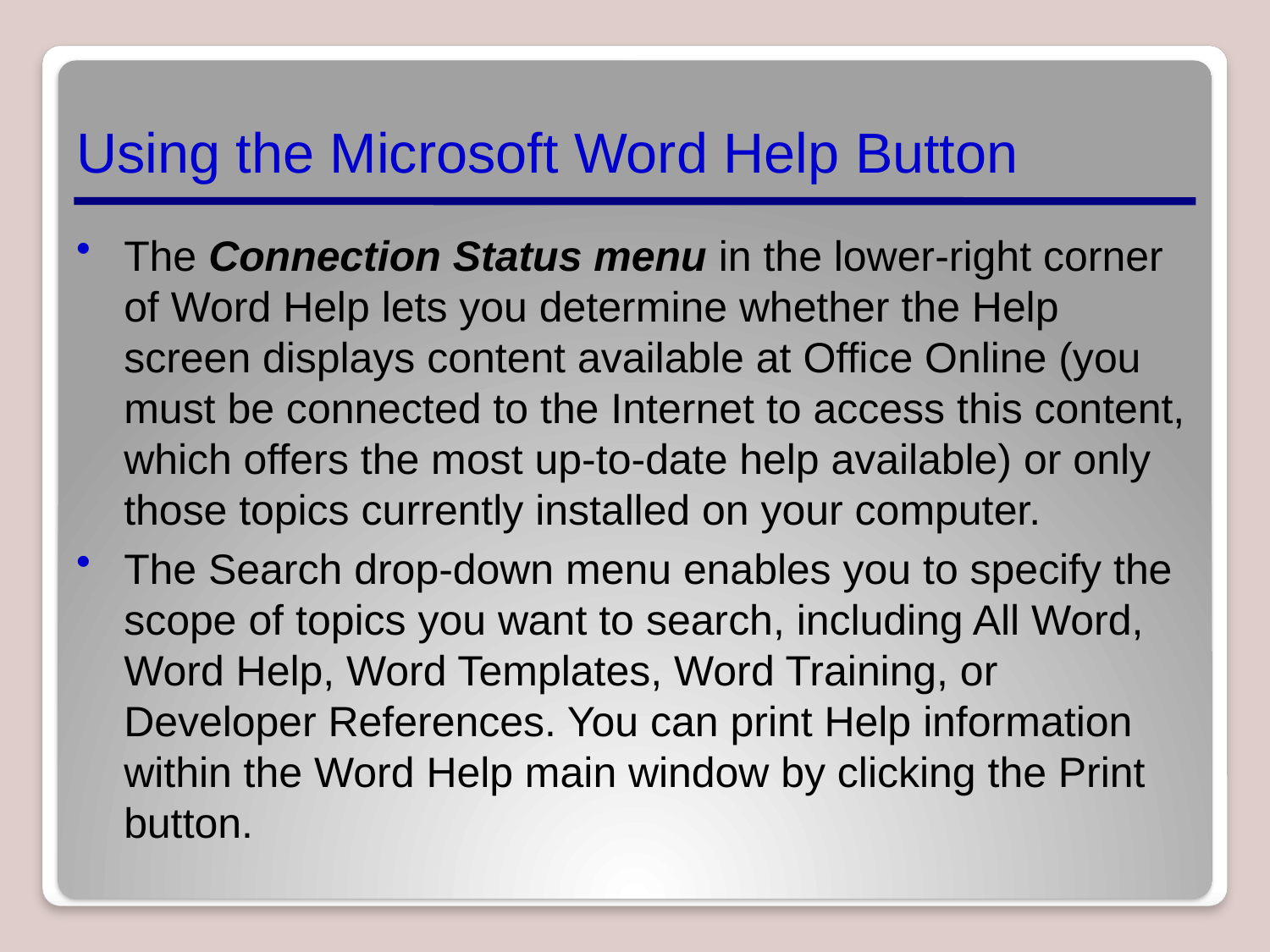

# Using the Microsoft Word Help Button
The Connection Status menu in the lower-right corner of Word Help lets you determine whether the Help screen displays content available at Office Online (you must be connected to the Internet to access this content, which offers the most up-to-date help available) or only those topics currently installed on your computer.
The Search drop-down menu enables you to specify the scope of topics you want to search, including All Word, Word Help, Word Templates, Word Training, or Developer References. You can print Help information within the Word Help main window by clicking the Print button.